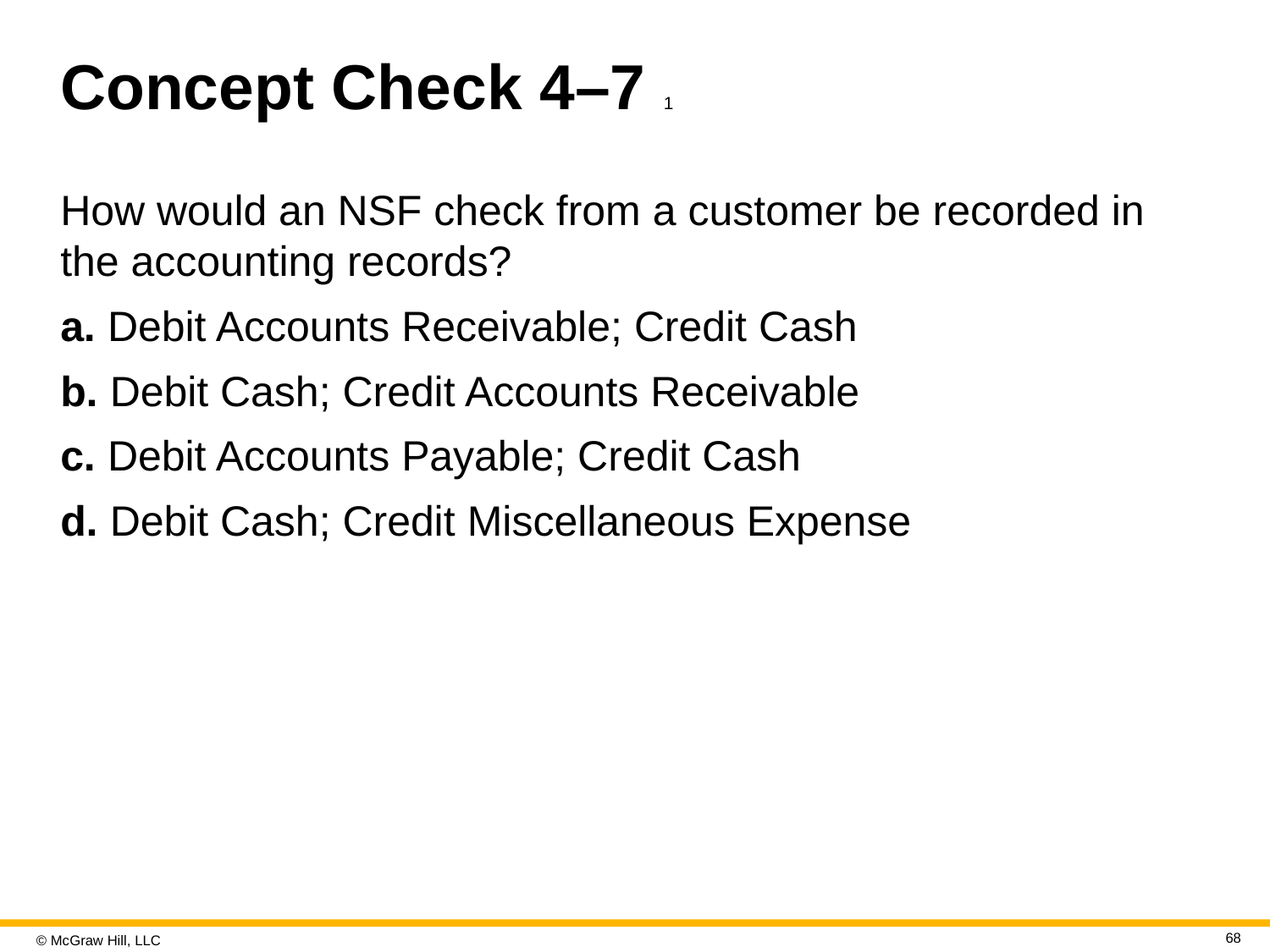

# Concept Check 4–7 1
How would an NSF check from a customer be recorded in the accounting records?
a. Debit Accounts Receivable; Credit Cash
b. Debit Cash; Credit Accounts Receivable
c. Debit Accounts Payable; Credit Cash
d. Debit Cash; Credit Miscellaneous Expense
68